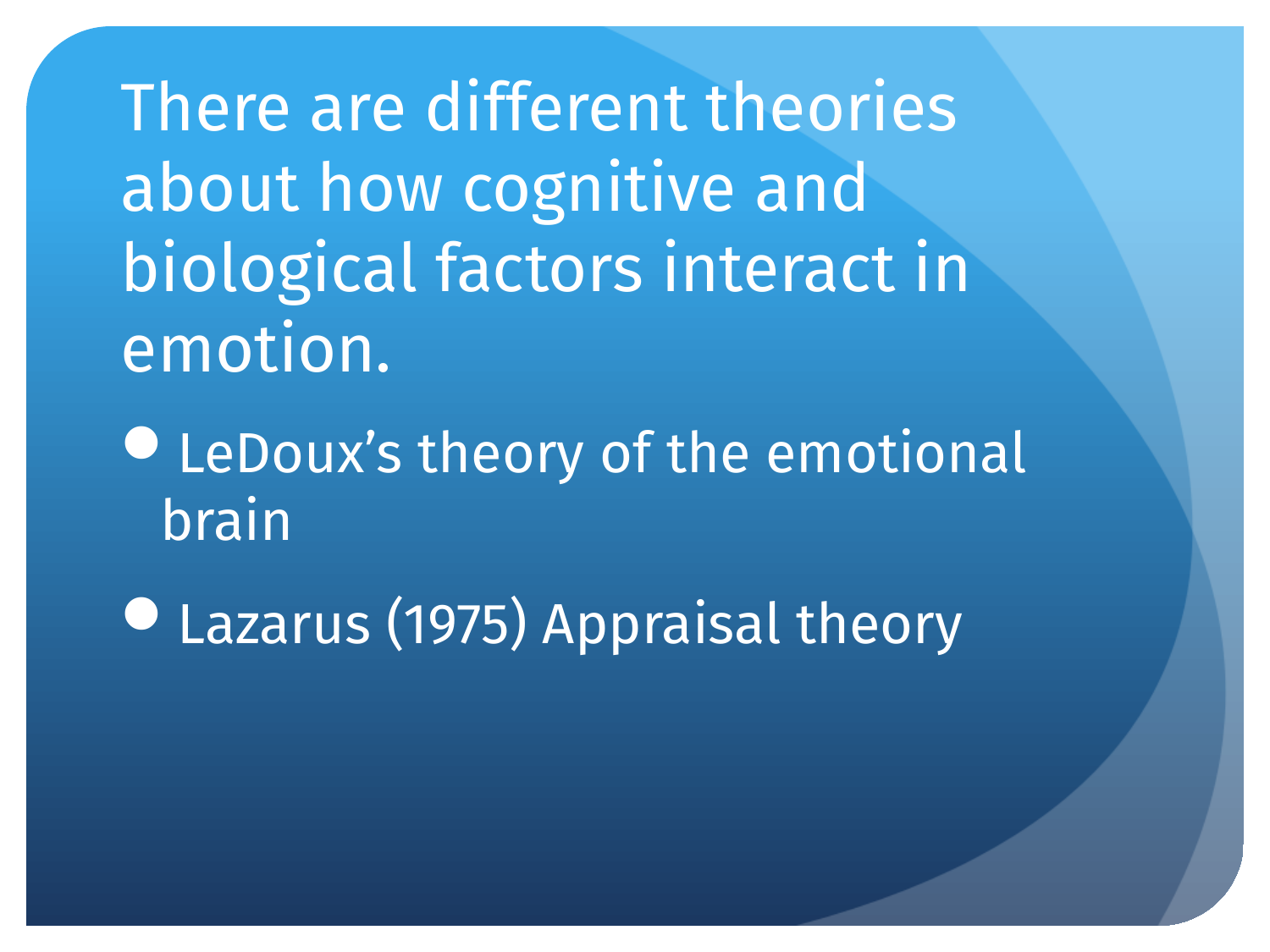

# There are different theories about how cognitive and biological factors interact in emotion.
LeDoux’s theory of the emotional brain
Lazarus (1975) Appraisal theory